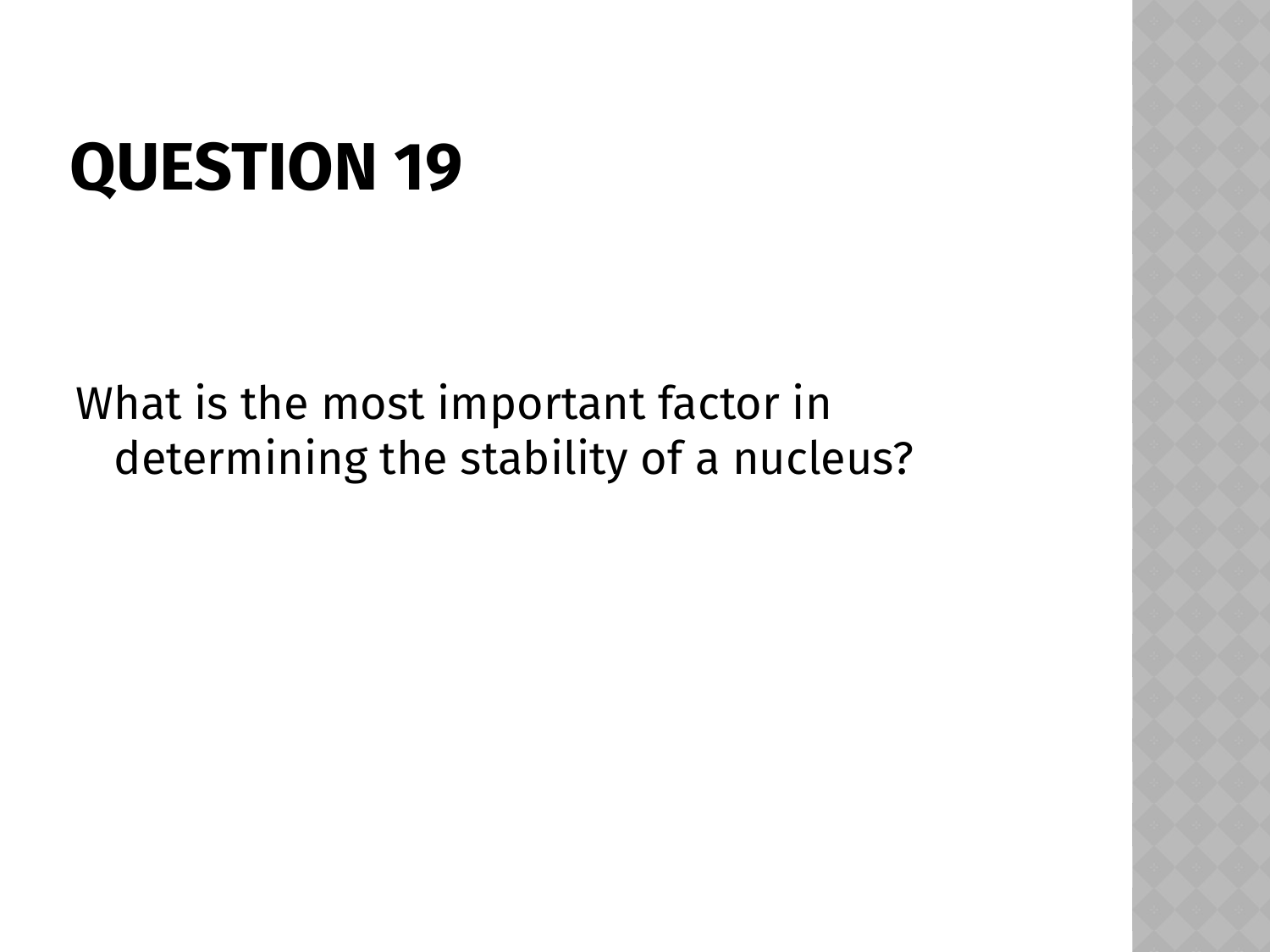

# Question 19
What is the most important factor in determining the stability of a nucleus?